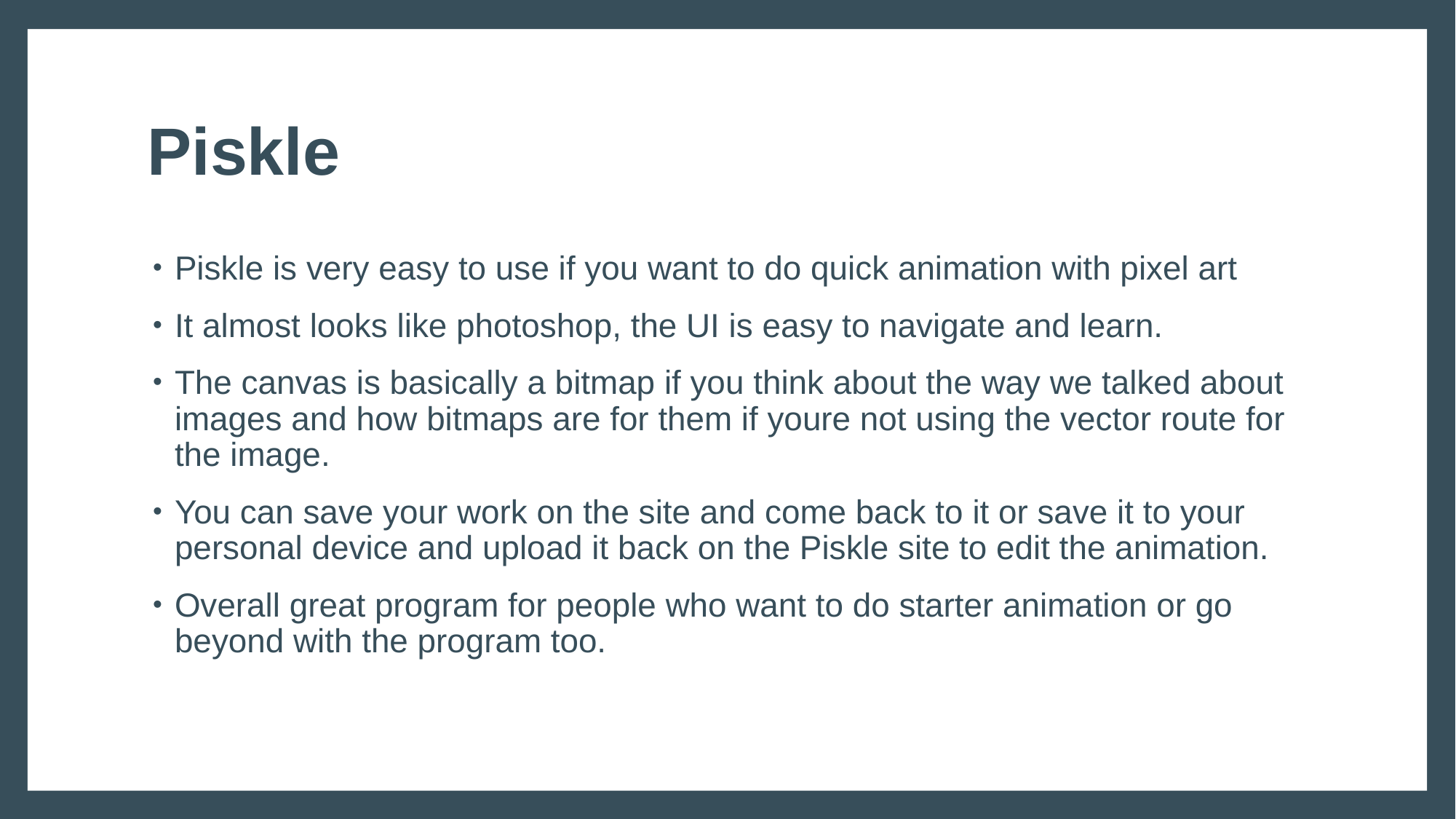

# Piskle
Piskle is very easy to use if you want to do quick animation with pixel art
It almost looks like photoshop, the UI is easy to navigate and learn.
The canvas is basically a bitmap if you think about the way we talked about images and how bitmaps are for them if youre not using the vector route for the image.
You can save your work on the site and come back to it or save it to your personal device and upload it back on the Piskle site to edit the animation.
Overall great program for people who want to do starter animation or go beyond with the program too.